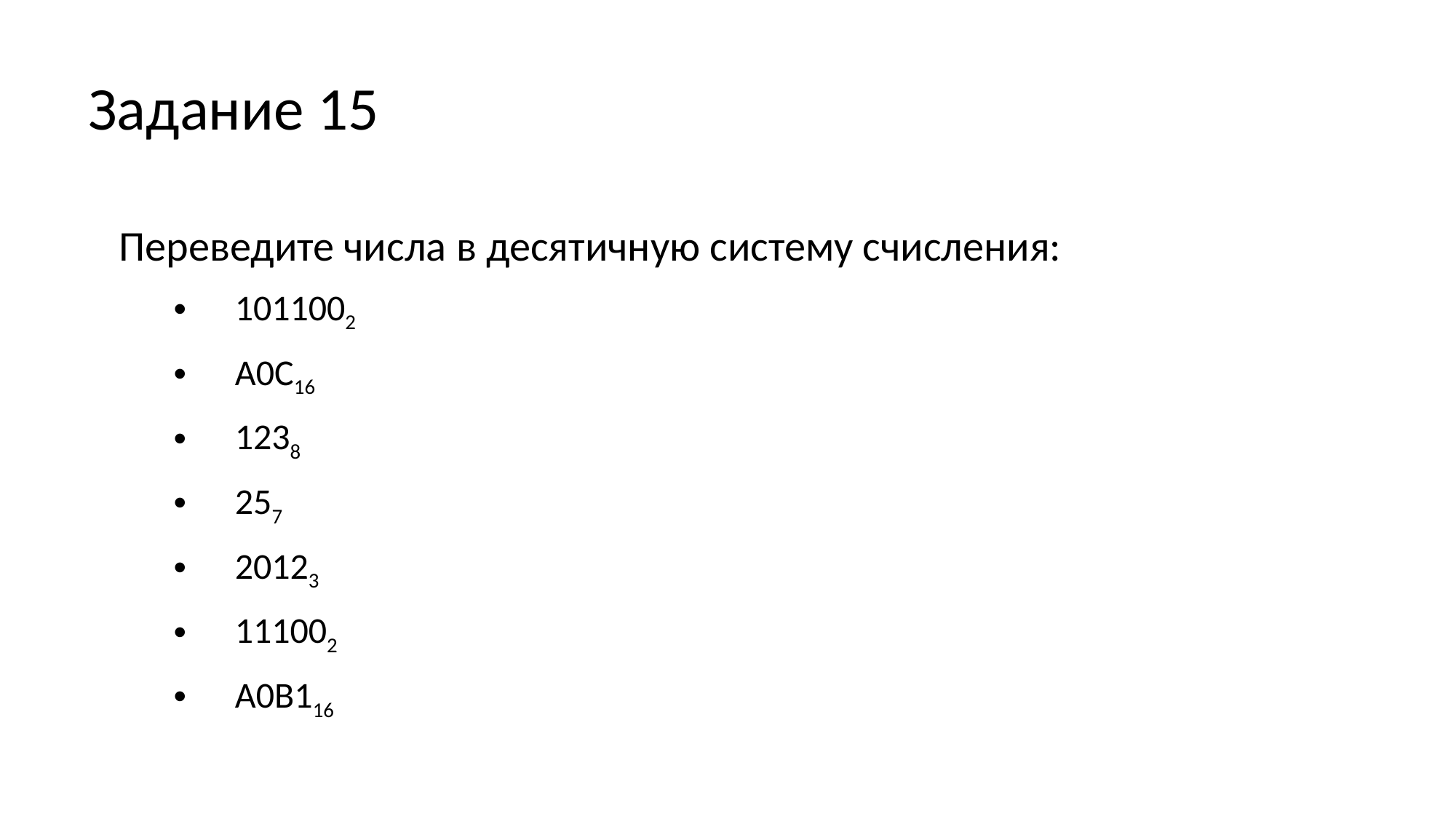

# Задание 15
Переведите числа в десятичную систему счисления:
1011002
А0С16
1238
257
20123
111002
А0В116